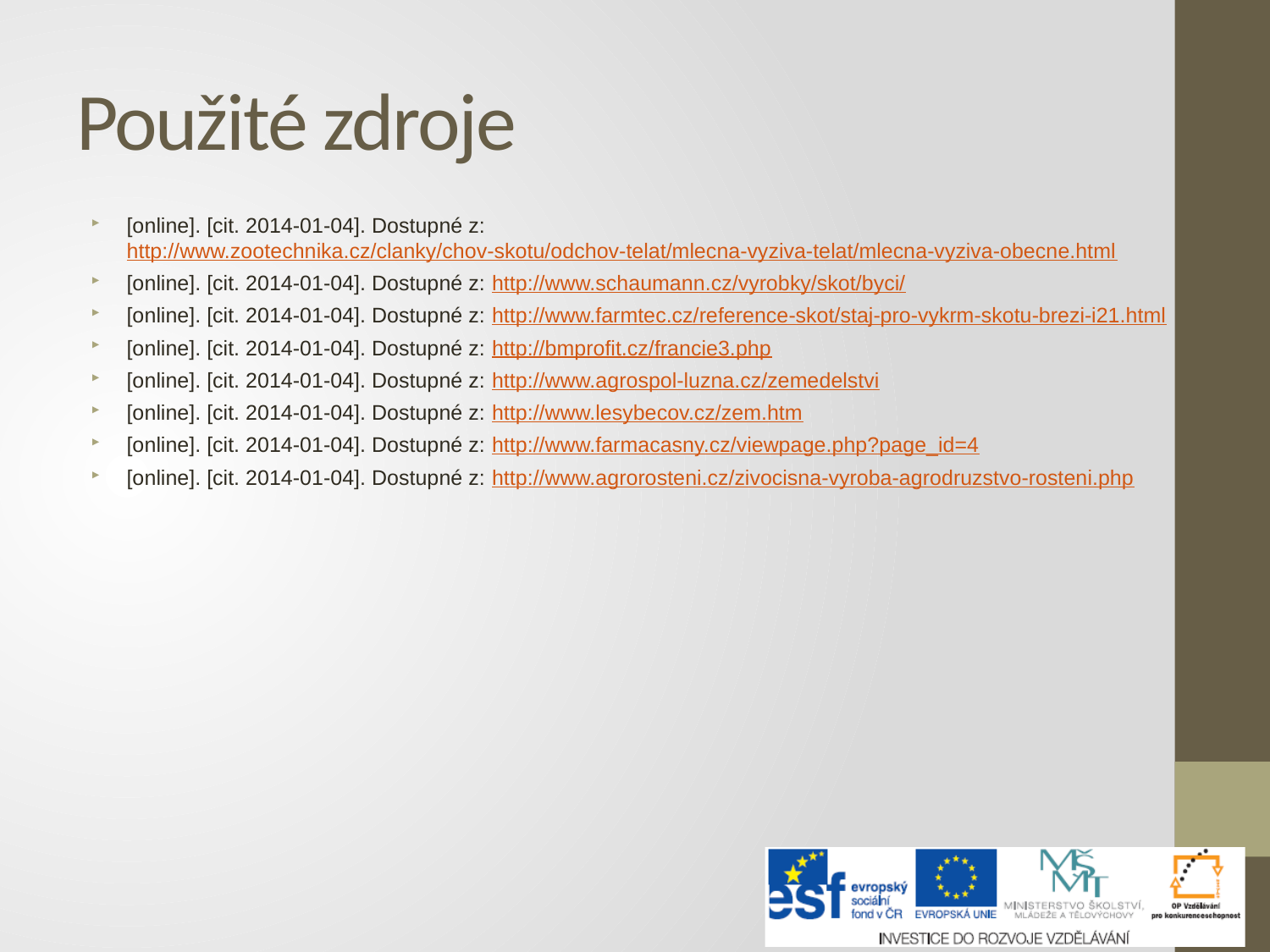

# Použité zdroje
[online]. [cit. 2014-01-04]. Dostupné z: http://www.zootechnika.cz/clanky/chov-skotu/odchov-telat/mlecna-vyziva-telat/mlecna-vyziva-obecne.html
[online]. [cit. 2014-01-04]. Dostupné z: http://www.schaumann.cz/vyrobky/skot/byci/
[online]. [cit. 2014-01-04]. Dostupné z: http://www.farmtec.cz/reference-skot/staj-pro-vykrm-skotu-brezi-i21.html
[online]. [cit. 2014-01-04]. Dostupné z: http://bmprofit.cz/francie3.php
[online]. [cit. 2014-01-04]. Dostupné z: http://www.agrospol-luzna.cz/zemedelstvi
[online]. [cit. 2014-01-04]. Dostupné z: http://www.lesybecov.cz/zem.htm
[online]. [cit. 2014-01-04]. Dostupné z: http://www.farmacasny.cz/viewpage.php?page_id=4
[online]. [cit. 2014-01-04]. Dostupné z: http://www.agrorosteni.cz/zivocisna-vyroba-agrodruzstvo-rosteni.php